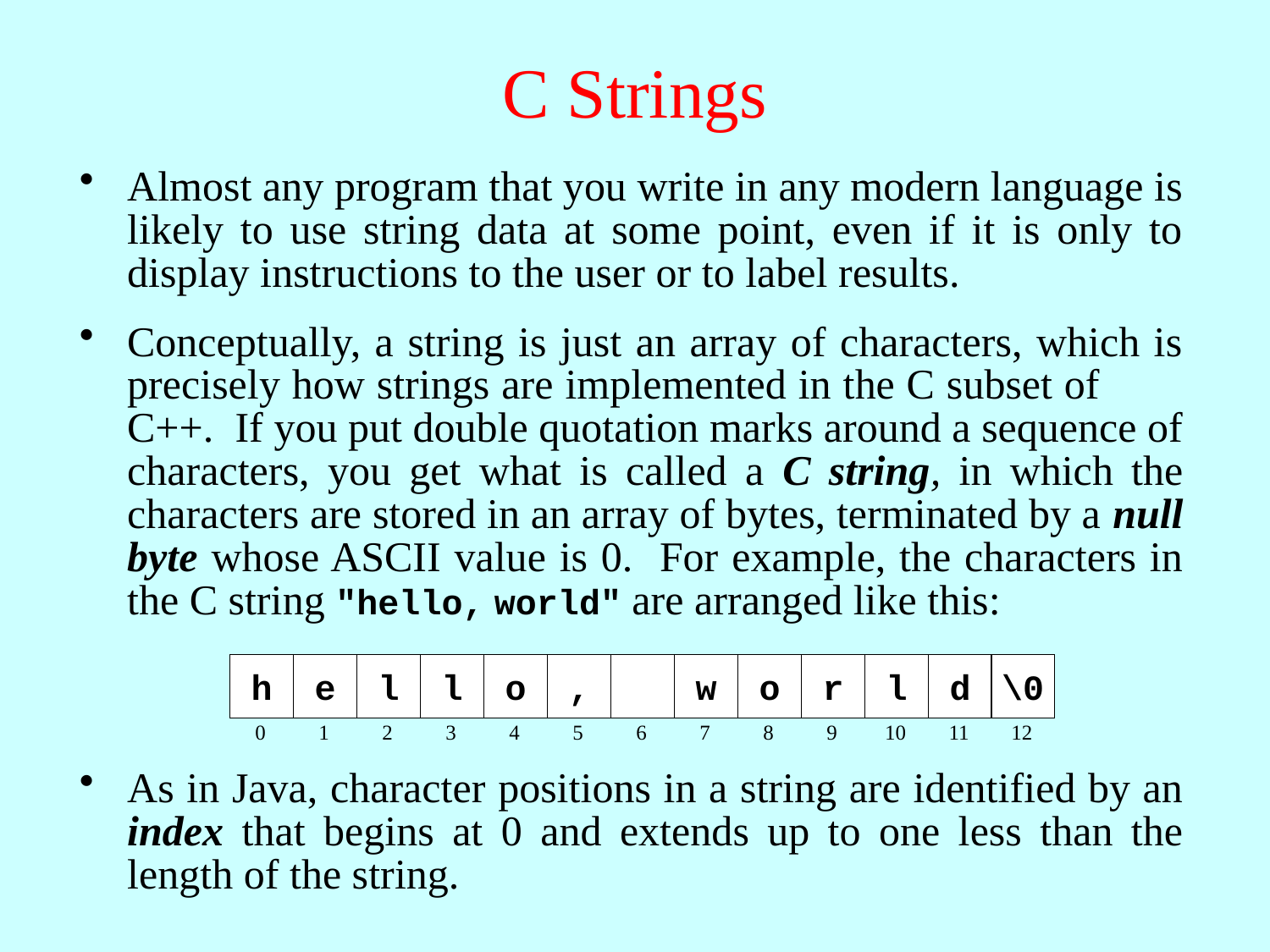

# C Strings
Almost any program that you write in any modern language is likely to use string data at some point, even if it is only to display instructions to the user or to label results.
Conceptually, a string is just an array of characters, which is precisely how strings are implemented in the C subset of        C++.  If you put double quotation marks around a sequence of characters, you get what is called a C string, in which the characters are stored in an array of bytes, terminated by a null byte whose ASCII value is 0.  For example, the characters in the C string "hello, world" are arranged like this:
h
e
l
l
o
,

w
o
r
l
d
\0
0
1
2
3
4
5
6
7
8
9
10
11
12
As in Java, character positions in a string are identified by an index that begins at 0 and extends up to one less than the length of the string.